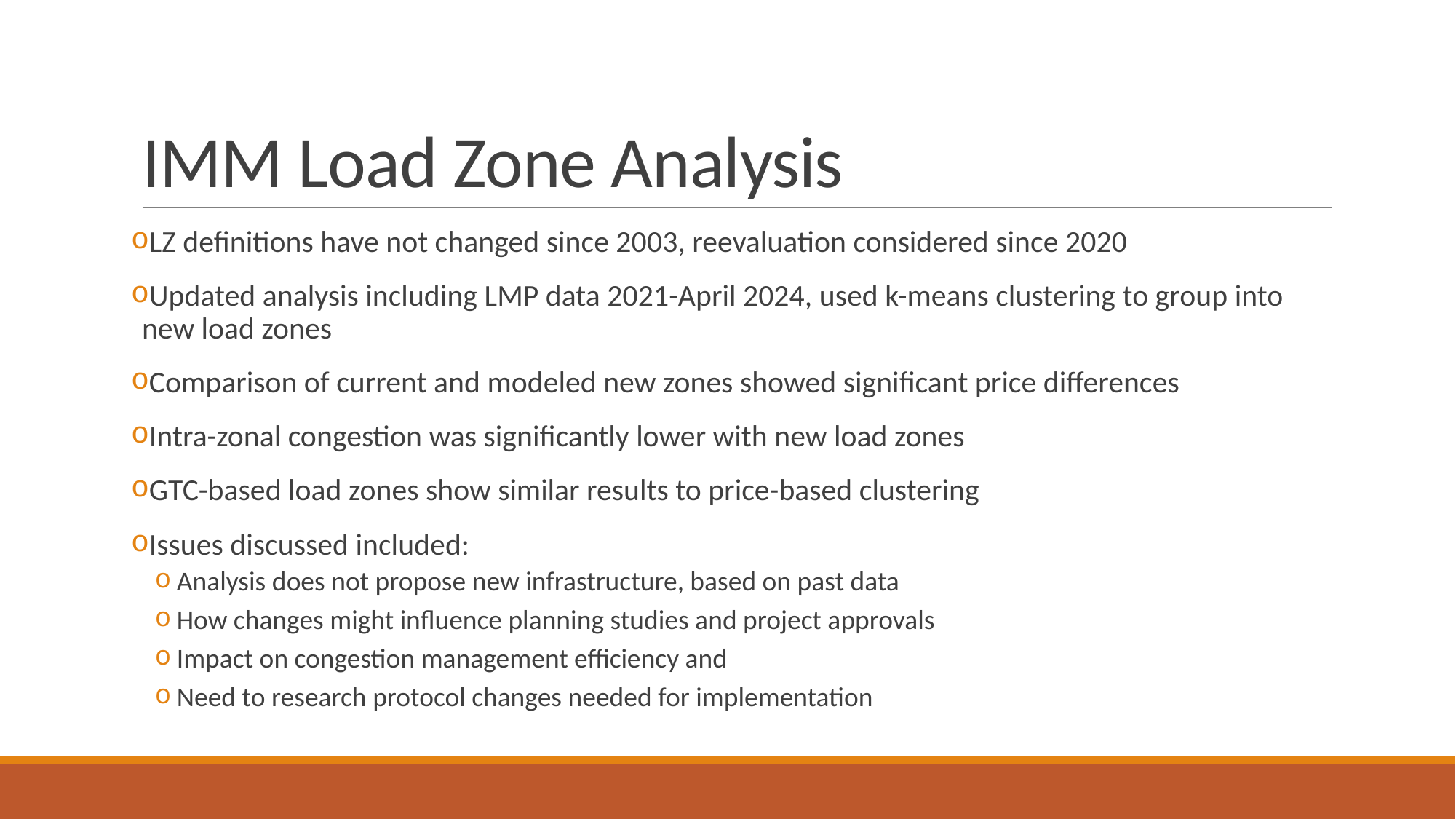

# IMM Load Zone Analysis
LZ definitions have not changed since 2003, reevaluation considered since 2020
Updated analysis including LMP data 2021-April 2024, used k-means clustering to group into new load zones
Comparison of current and modeled new zones showed significant price differences
Intra-zonal congestion was significantly lower with new load zones
GTC-based load zones show similar results to price-based clustering
Issues discussed included:
Analysis does not propose new infrastructure, based on past data
How changes might influence planning studies and project approvals
Impact on congestion management efficiency and
Need to research protocol changes needed for implementation